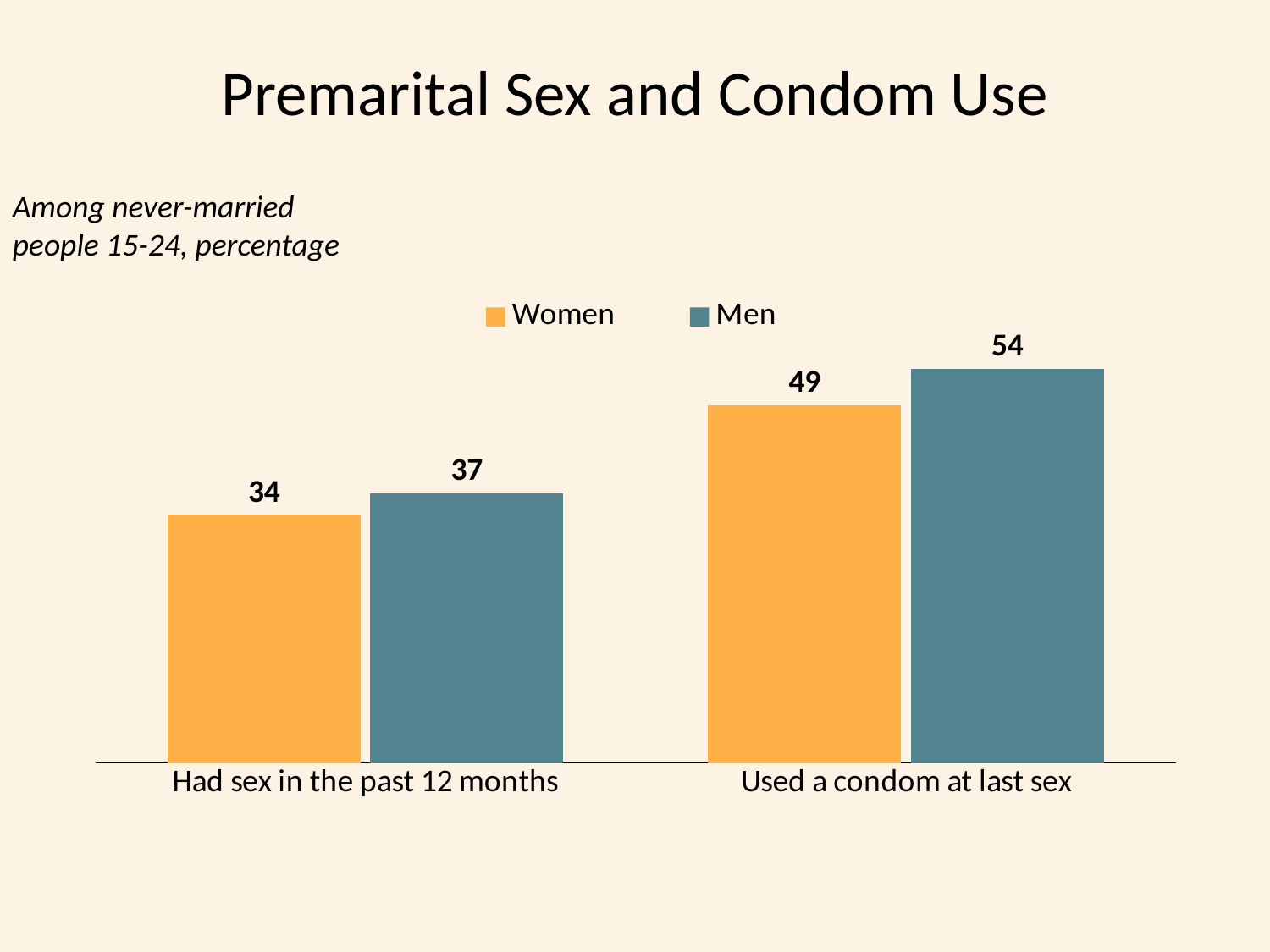

# Premarital Sex and Condom Use
Among never-married people 15-24, percentage

### Chart

| Category | Women | Men |
|---|---|---|
| Had sex in the past 12 months | 34.0 | 37.0 |
| Used a condom at last sex | 49.0 | 54.0 |